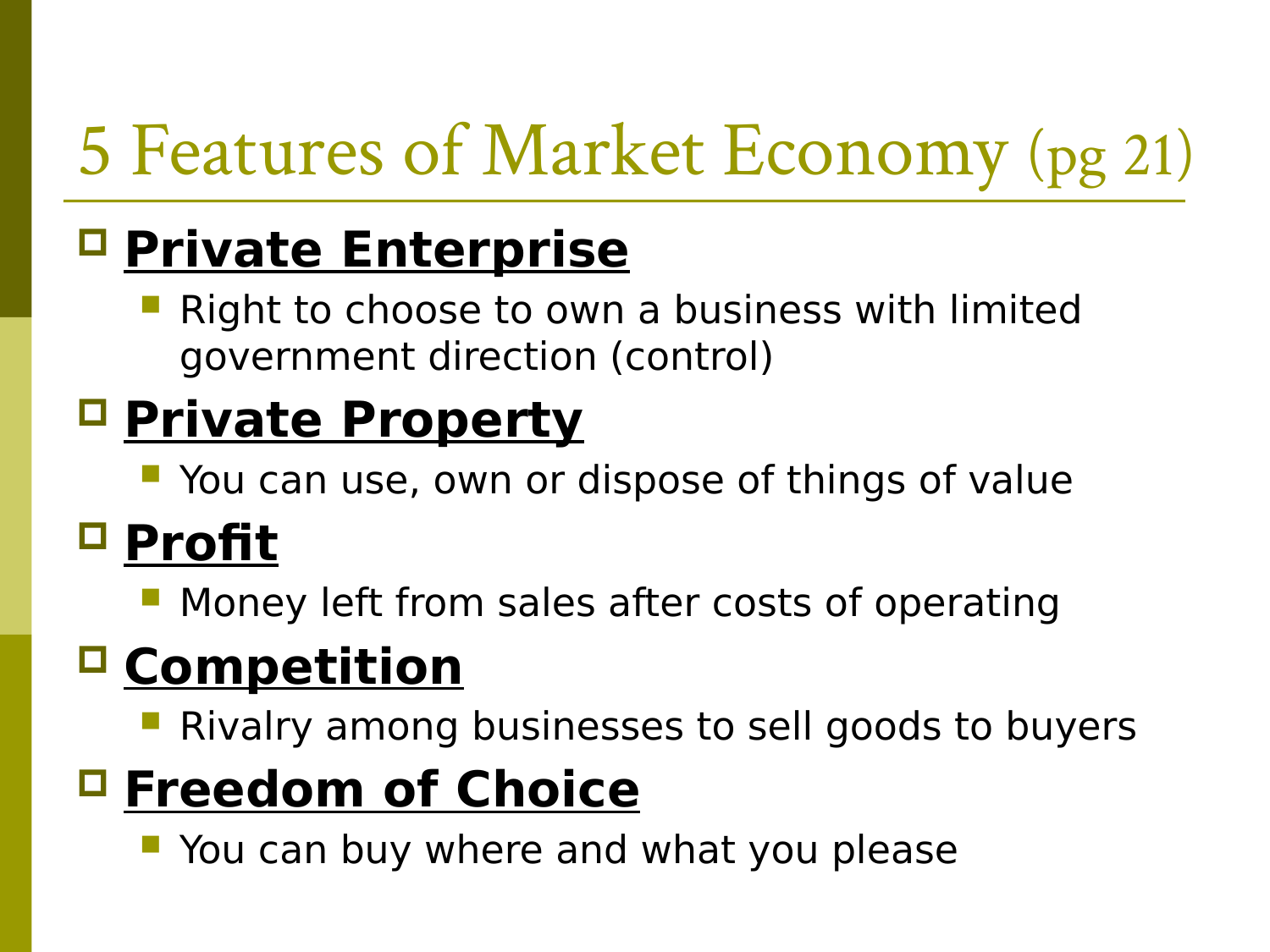

# 5 Features of Market Economy (pg 21)
Private Enterprise
Right to choose to own a business with limited government direction (control)
Private Property
You can use, own or dispose of things of value
Profit
Money left from sales after costs of operating
Competition
Rivalry among businesses to sell goods to buyers
Freedom of Choice
You can buy where and what you please